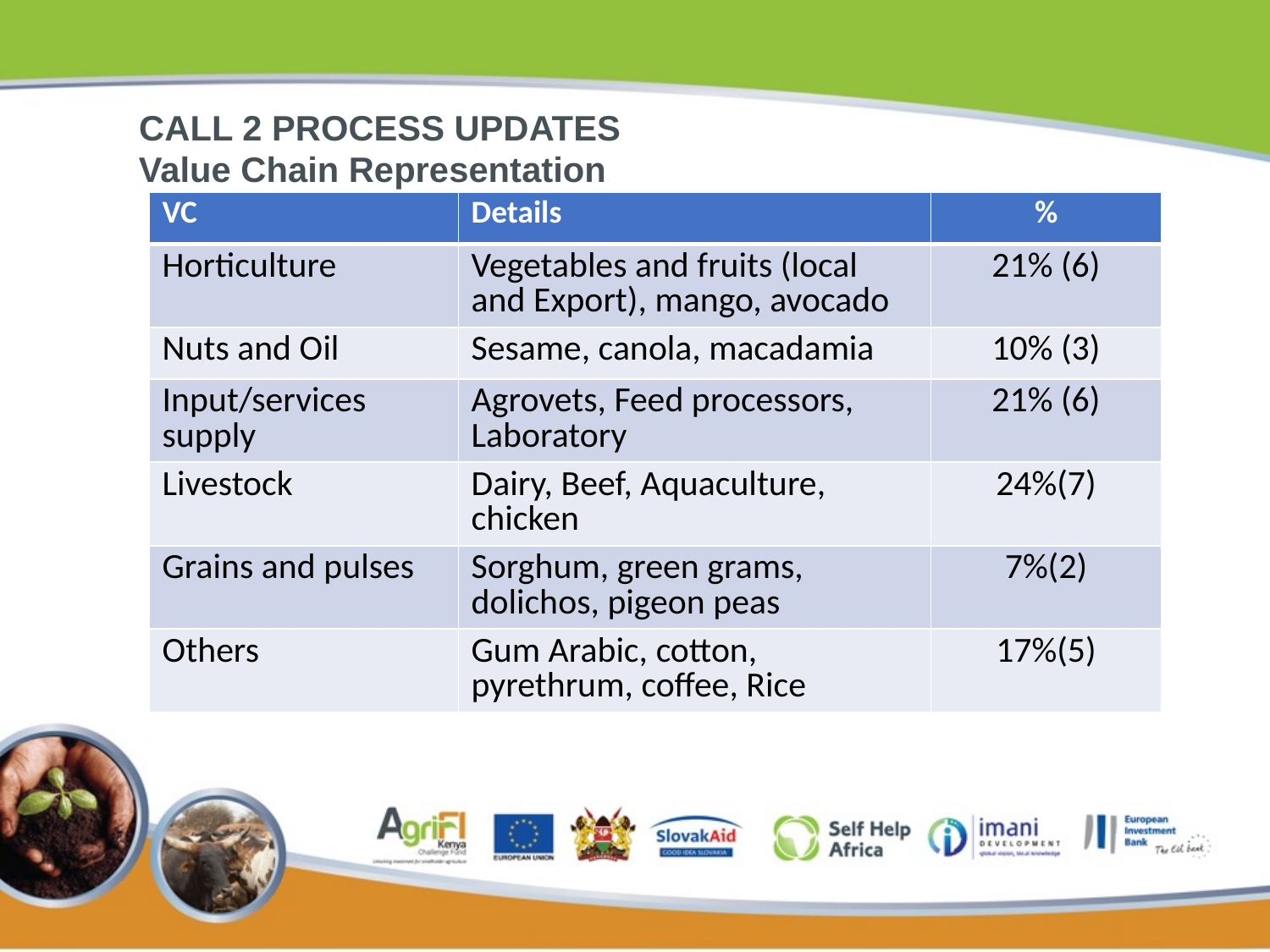

# CALL 2 PROCESS UPDATES
    Value Chain Representation
| VC | Details | % |
| --- | --- | --- |
| Horticulture | Vegetables and fruits (local and Export), mango, avocado | 21% (6) |
| Nuts and Oil | Sesame, canola, macadamia | 10% (3) |
| Input/services supply | Agrovets, Feed processors, Laboratory | 21% (6) |
| Livestock | Dairy, Beef, Aquaculture, chicken | 24%(7) |
| Grains and pulses | Sorghum, green grams, dolichos, pigeon peas | 7%(2) |
| Others | Gum Arabic, cotton, pyrethrum, coffee, Rice | 17%(5) |